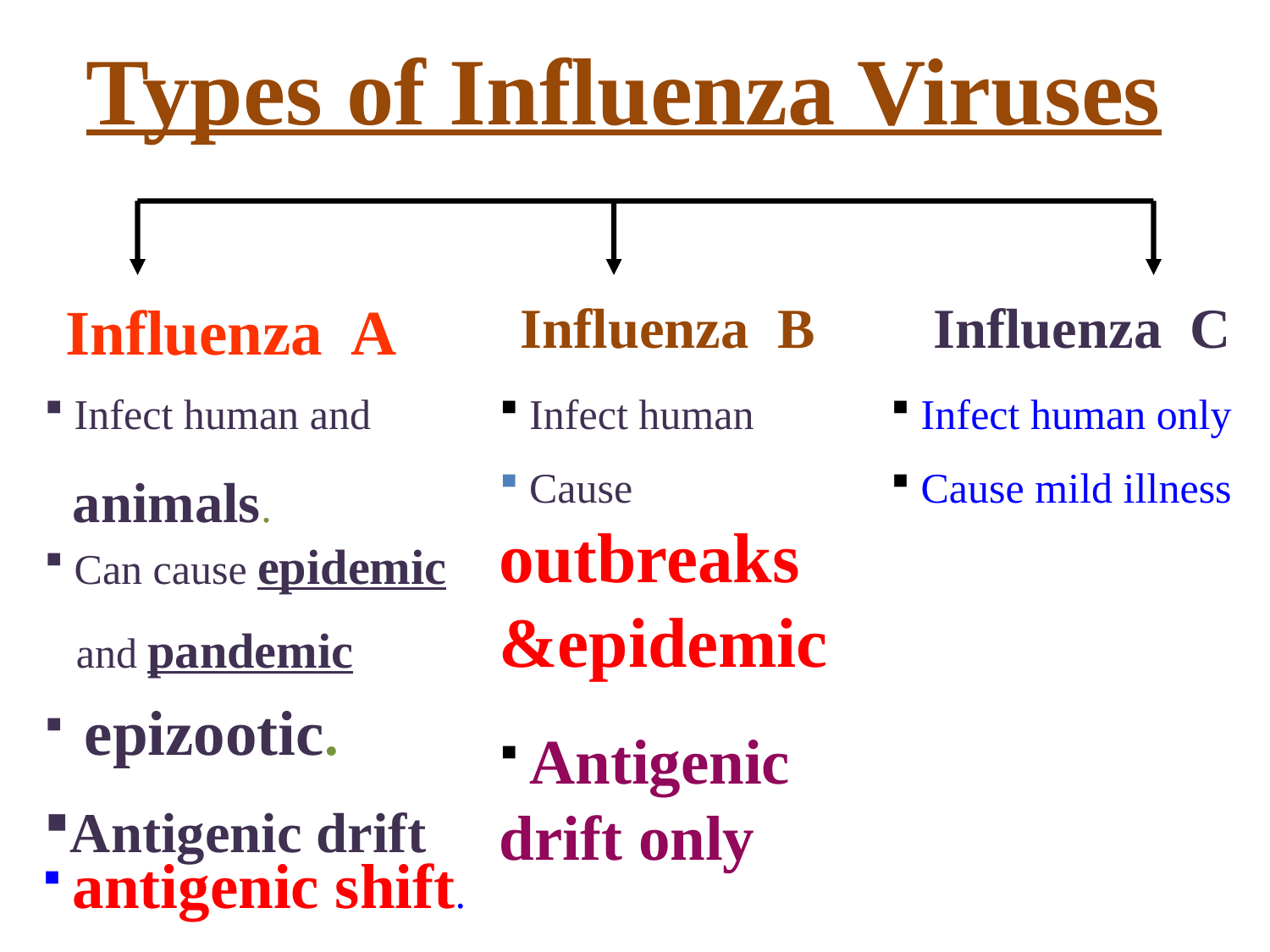

# Types of Influenza Viruses

Influenza  A
Influenza  B
Influenza  C
 Infect human and
  animals.
 Infect human
 Infect human only
 Cause outbreaks&epidemic
 Cause mild illness
 Can cause epidemic
   and pandemic
  epizootic.
Antigenic drift
 Antigenic drift only

 antigenic shift.